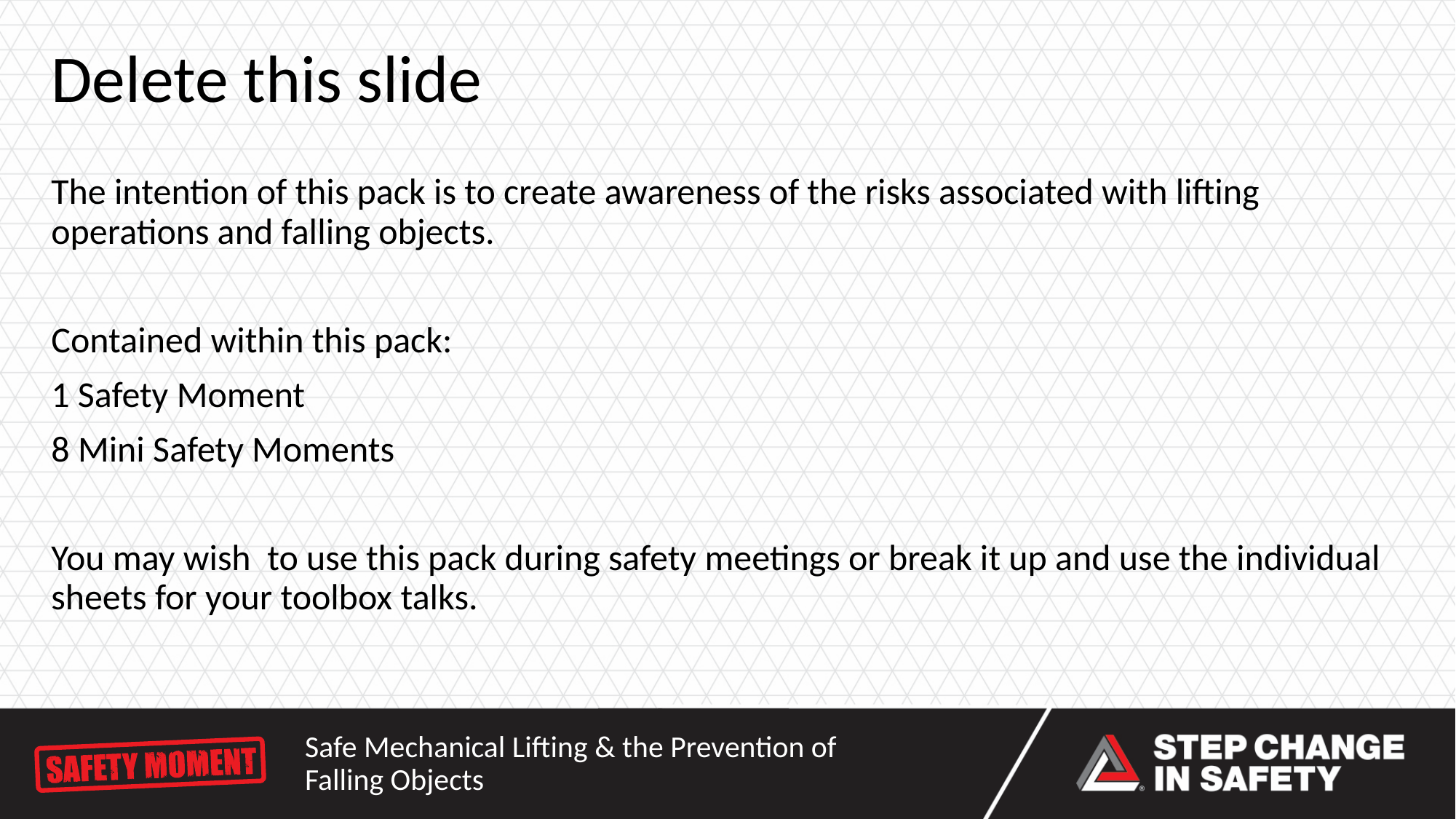

# Delete this slide
The intention of this pack is to create awareness of the risks associated with lifting operations and falling objects.

Contained within this pack:
1 Safety Moment
8 Mini Safety Moments

You may wish  to use this pack during safety meetings or break it up and use the individual sheets for your toolbox talks.
Safe Mechanical Lifting & the Prevention of Falling Objects